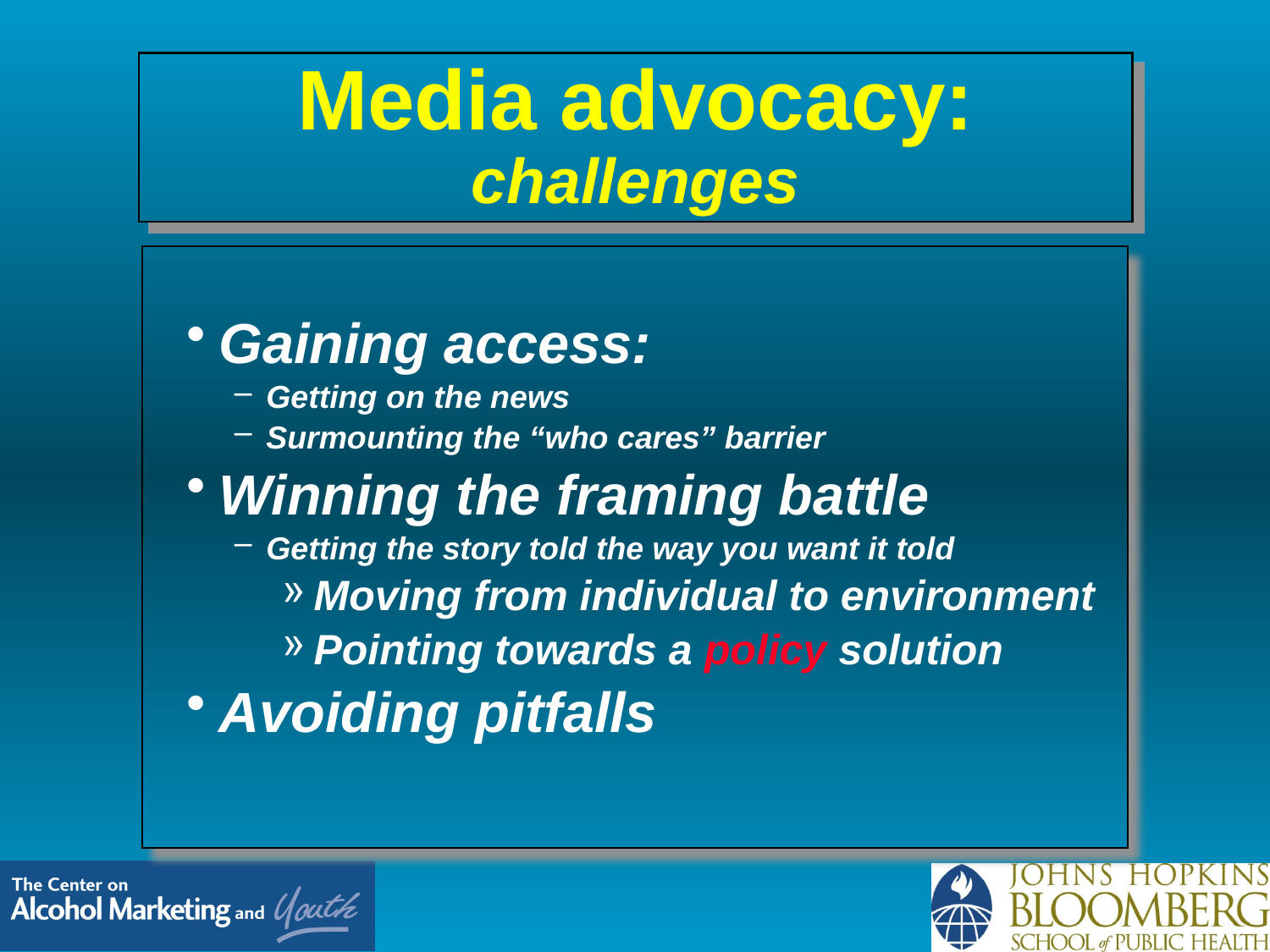

Media advocacy:
challenges
#

Gaining access:
Getting on the news
Surmounting the “who cares” barrier
Winning the framing battle
Getting the story told the way you want it told
Moving from individual to environment
Pointing towards a policy solution
Avoiding pitfalls